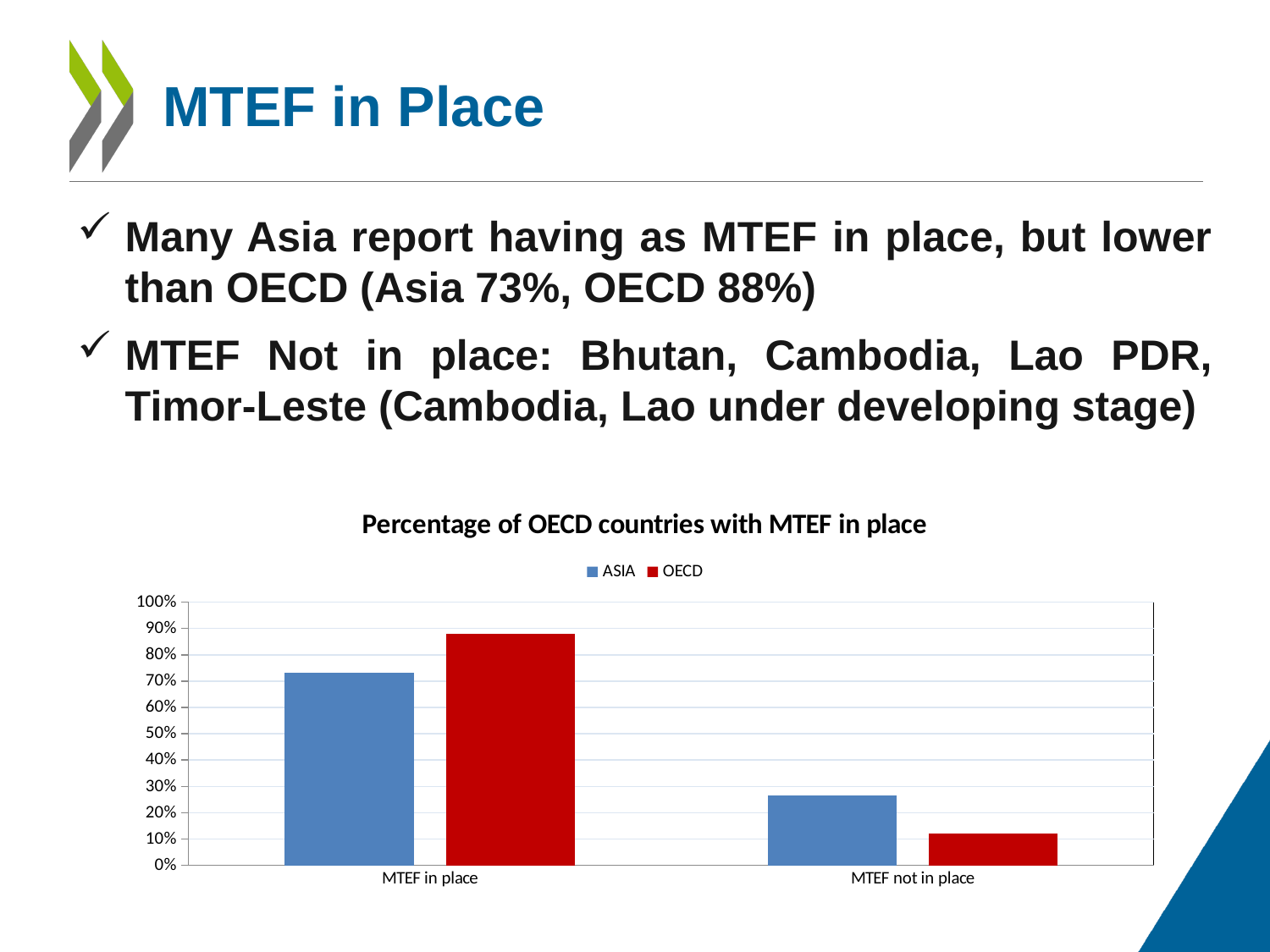

# MTEF in Place
Many Asia report having as MTEF in place, but lower than OECD (Asia 73%, OECD 88%)

MTEF Not in place: Bhutan, Cambodia, Lao PDR, Timor-Leste (Cambodia, Lao under developing stage)

### Chart: Percentage of OECD countries with MTEF in place

| Category | ASIA | OECD |
|---|---|---|
| MTEF in place | 0.7333333333333333 | 0.8787878787878788 |
| MTEF not in place | 0.26666666666666666 | 0.12121212121212122 |